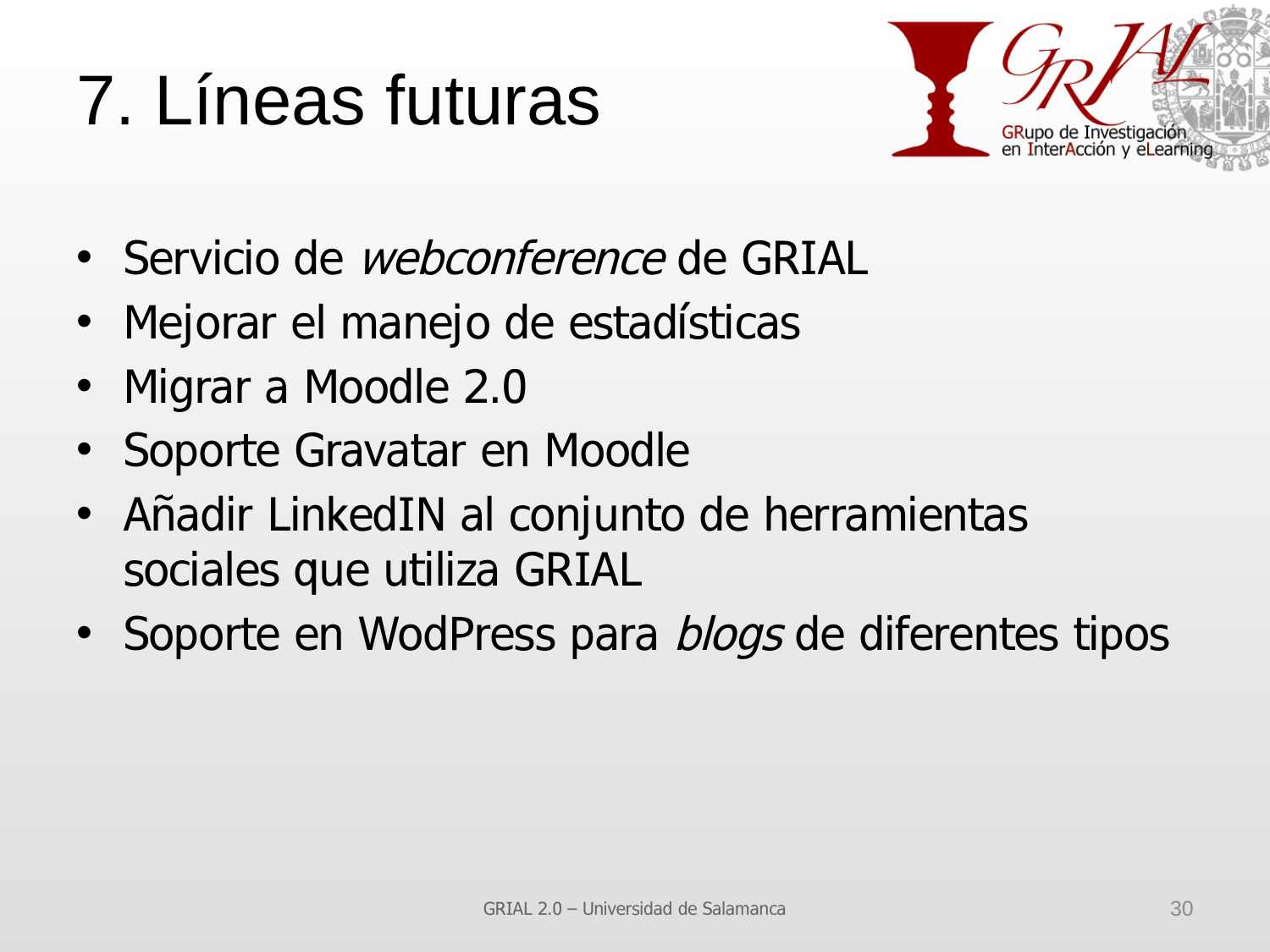

# 7. Líneas futuras
Servicio de webconference de GRIAL
Mejorar el manejo de estadísticas
Migrar a Moodle 2.0
Soporte Gravatar en Moodle
Añadir LinkedIN al conjunto de herramientas sociales que utiliza GRIAL
Soporte en WodPress para blogs de diferentes tipos
GRIAL 2.0 – Universidad de Salamanca
30